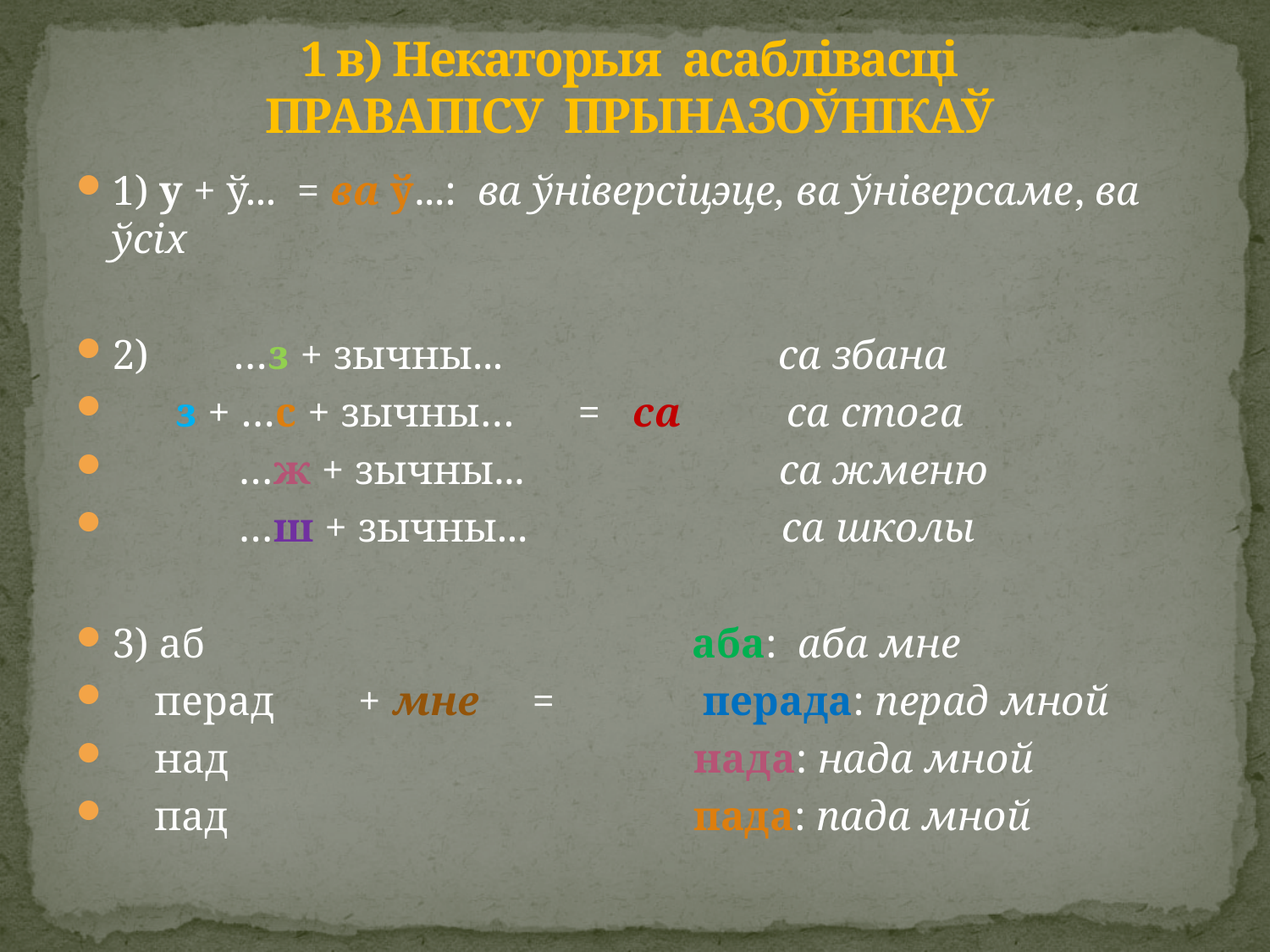

# 1 в) Некаторыя  асаблівасці ПРАВАПІСУ  ПРЫНАЗОЎНІКАЎ
1) у + ў...  = ва ў...:  ва ўніверсіцэце, ва ўніверсаме, ва ўсіх

2)        …з + зычны...                          са збана
      з + …с + зычны…      =   са          са стога
            …ж + зычны...                        са жменю
            …ш + зычны...                        са школы

3) аб                                              аба:  аба мне
    перад        + мне     =              перада: перад мной
    над                                            нада: нада мной
    пад                                            пада: пада мной